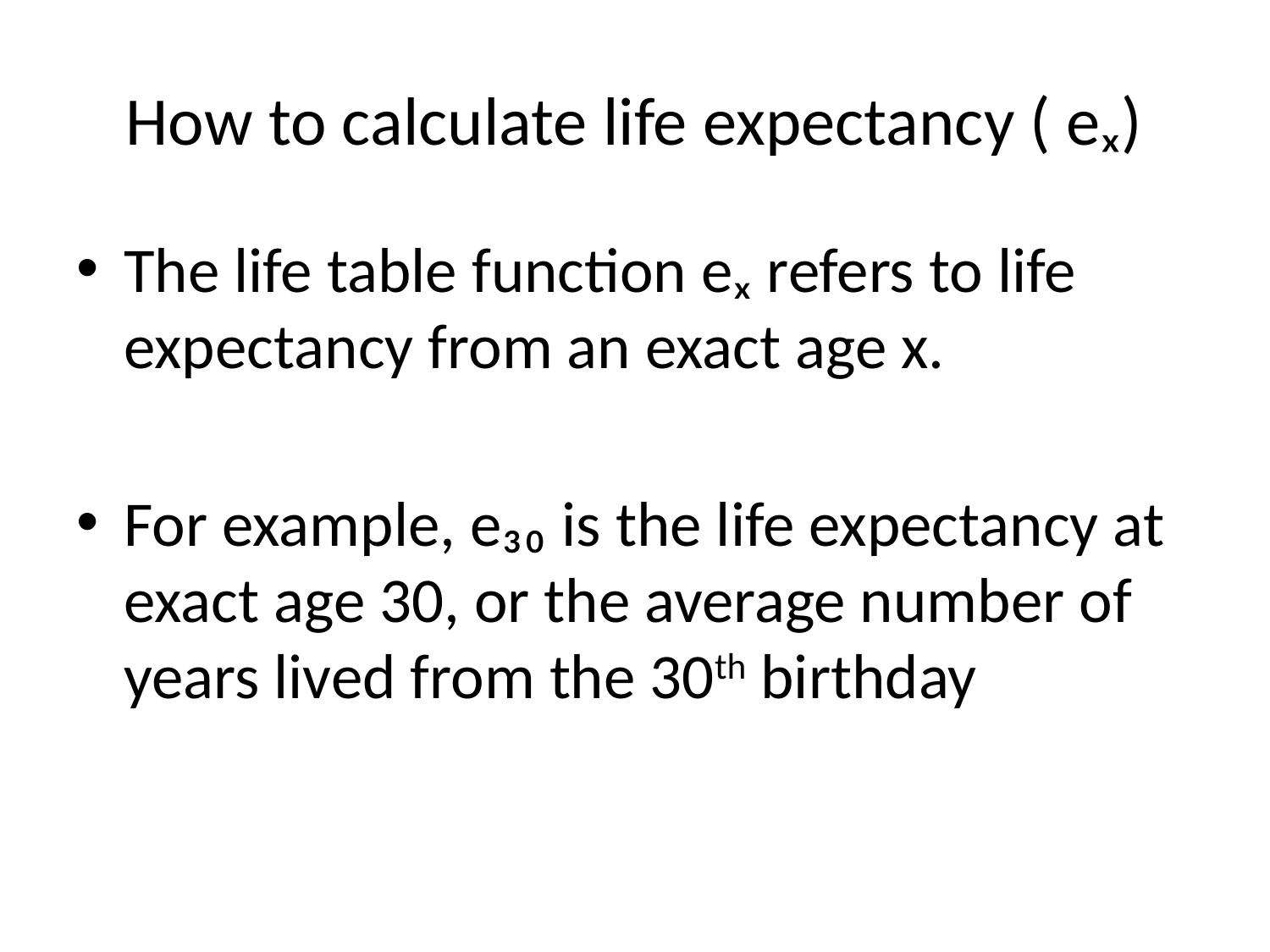

# How to calculate life expectancy ( eₓ)
The life table function eₓ refers to life expectancy from an exact age x.

For example, e₃₀ is the life expectancy at exact age 30, or the average number of years lived from the 30th birthday